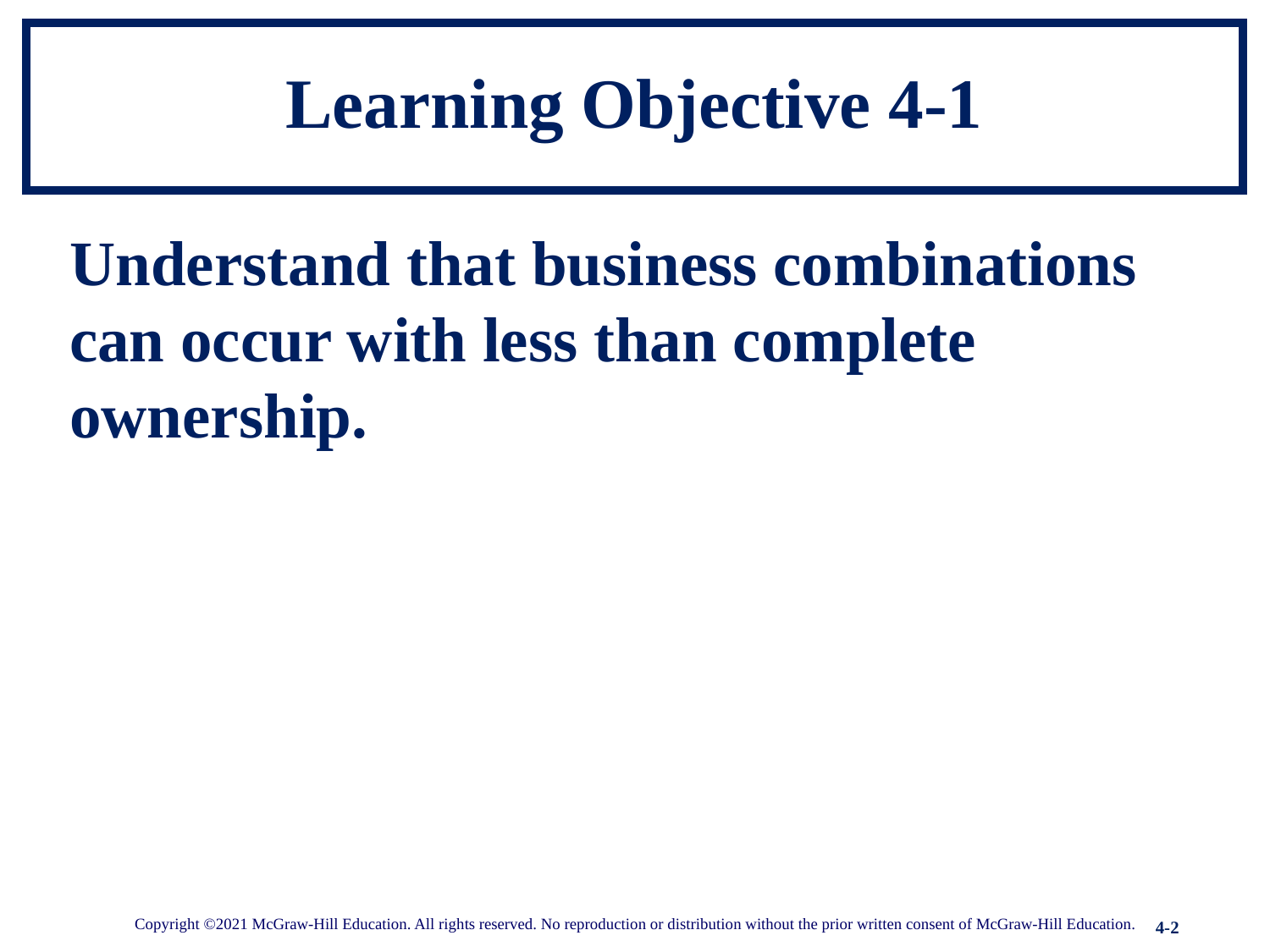

# Learning Objective 4-1
Understand that business combinations can occur with less than complete ownership.
Copyright ©2021 McGraw-Hill Education. All rights reserved. No reproduction or distribution without the prior written consent of McGraw-Hill Education.
4-2